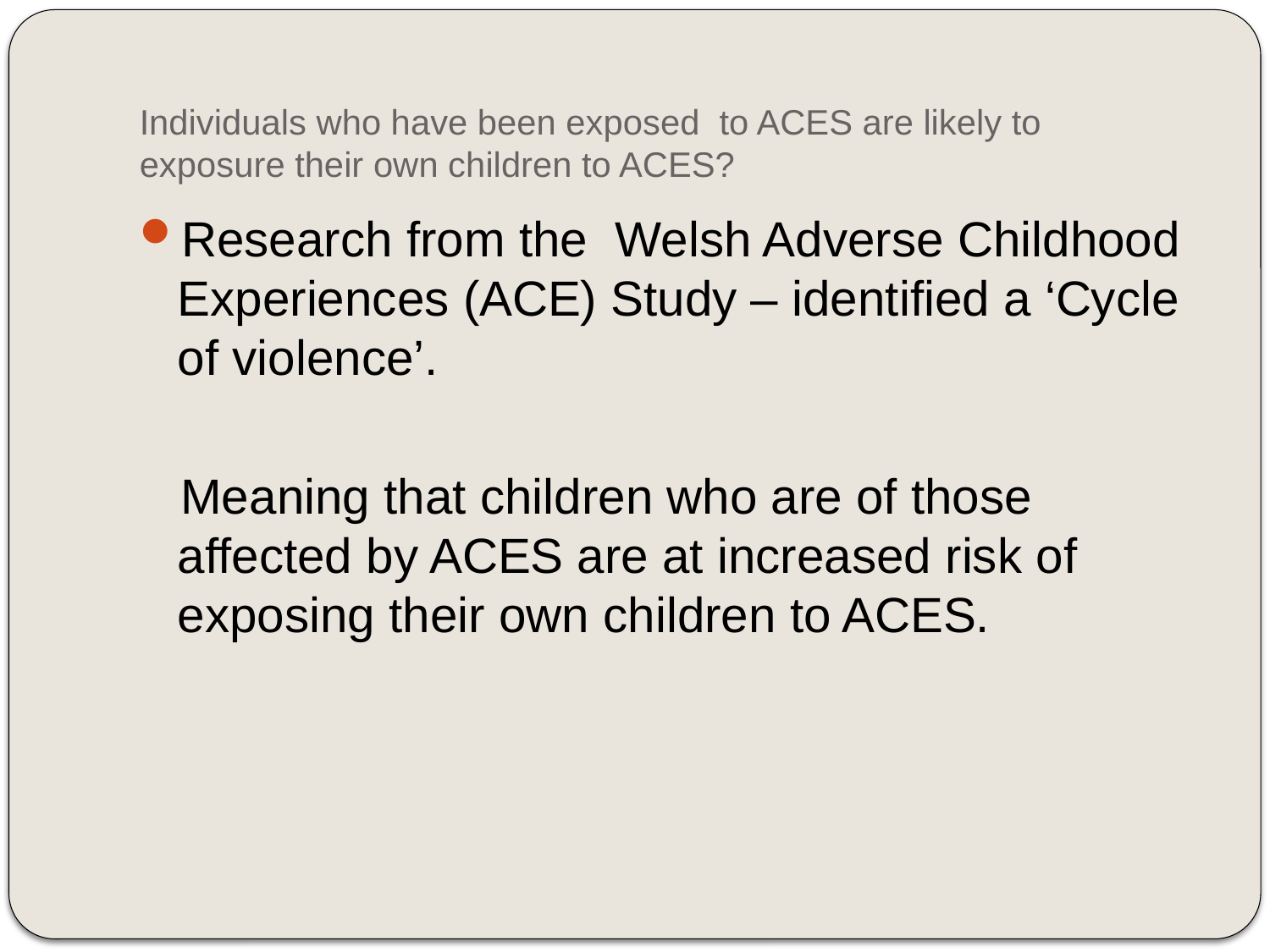

# Individuals who have been exposed  to ACES are likely to exposure their own children to ACES?
Research from the  Welsh Adverse Childhood Experiences (ACE) Study – identified a ‘Cycle of violence’.

   Meaning that children who are of those  affected by ACES are at increased risk of exposing their own children to ACES.